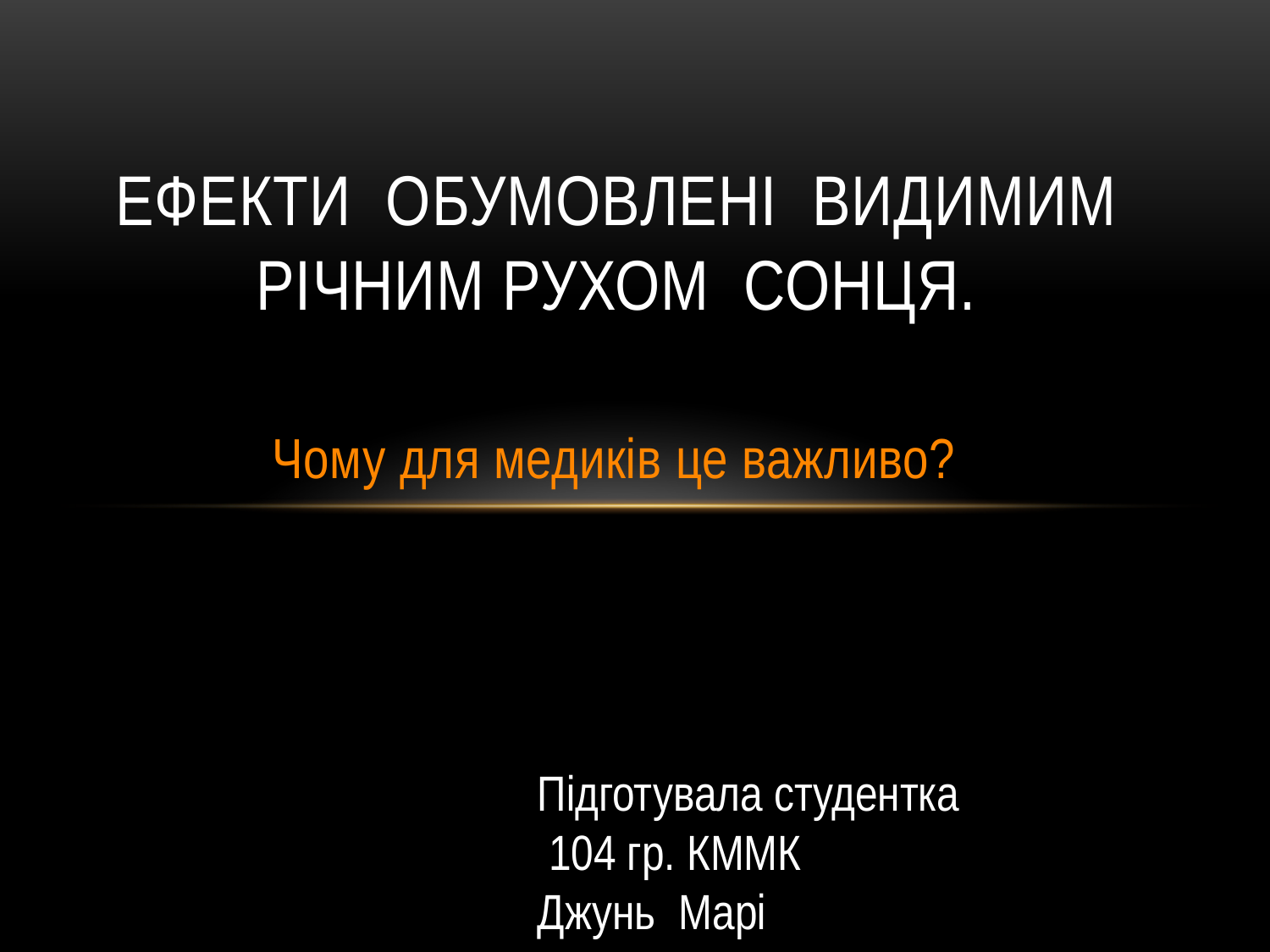

# Eфекти  обумовлені  видИМим  річним рухом  Сонця.
Чому для медиків це важливо?
Підготувала студентка
 104 гр. КММК
Джунь  Марі